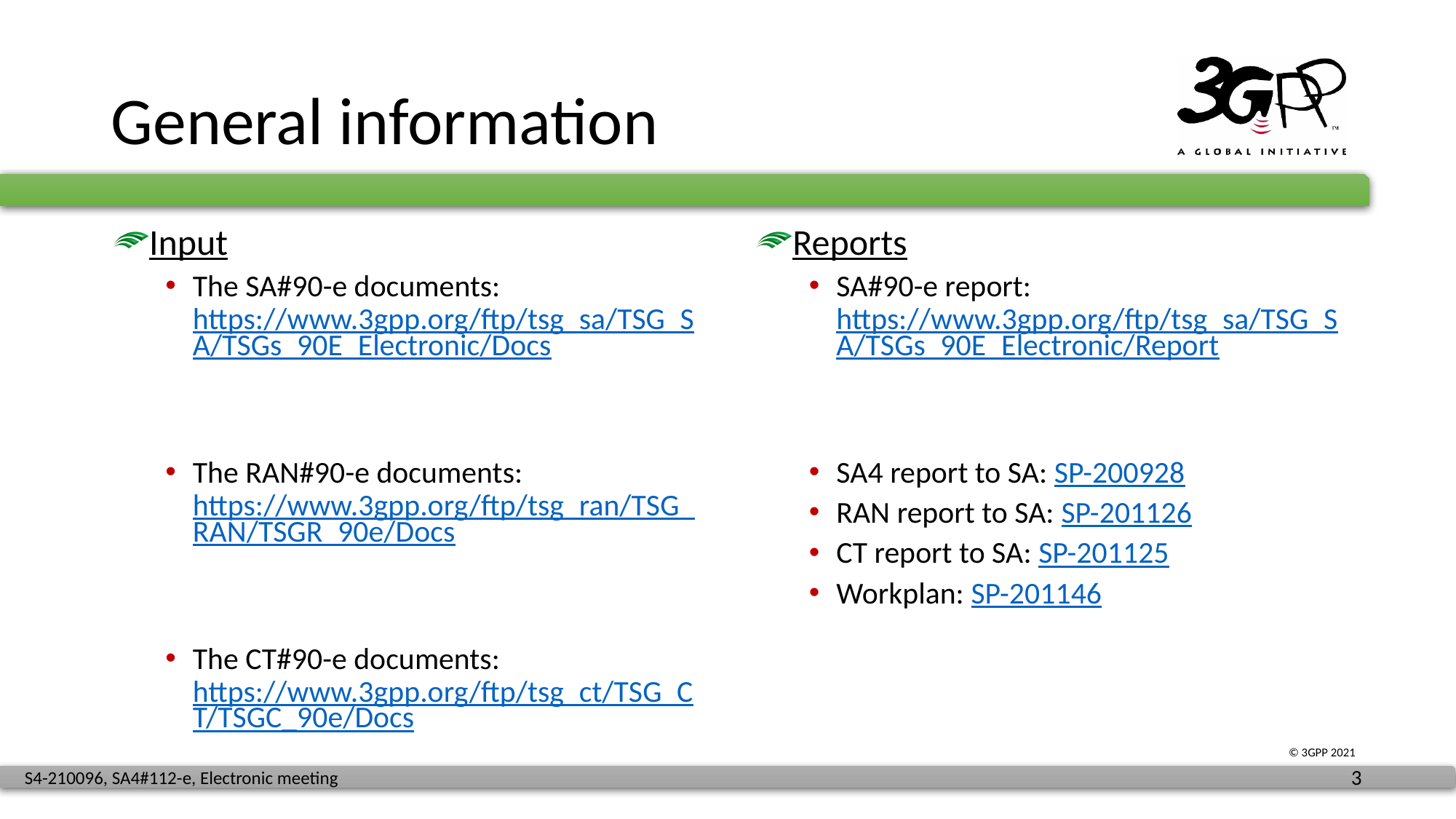

# General information
Input
The SA#90-e documents: https://www.3gpp.org/ftp/tsg_sa/TSG_SA/TSGs_90E_Electronic/Docs

The RAN#90-e documents: https://www.3gpp.org/ftp/tsg_ran/TSG_RAN/TSGR_90e/Docs

The CT#90-e documents: https://www.3gpp.org/ftp/tsg_ct/TSG_CT/TSGC_90e/Docs

Reports
SA#90-e report: https://www.3gpp.org/ftp/tsg_sa/TSG_SA/TSGs_90E_Electronic/Report

SA4 report to SA: SP-200928
RAN report to SA: SP-201126
CT report to SA: SP-201125
Workplan: SP-201146